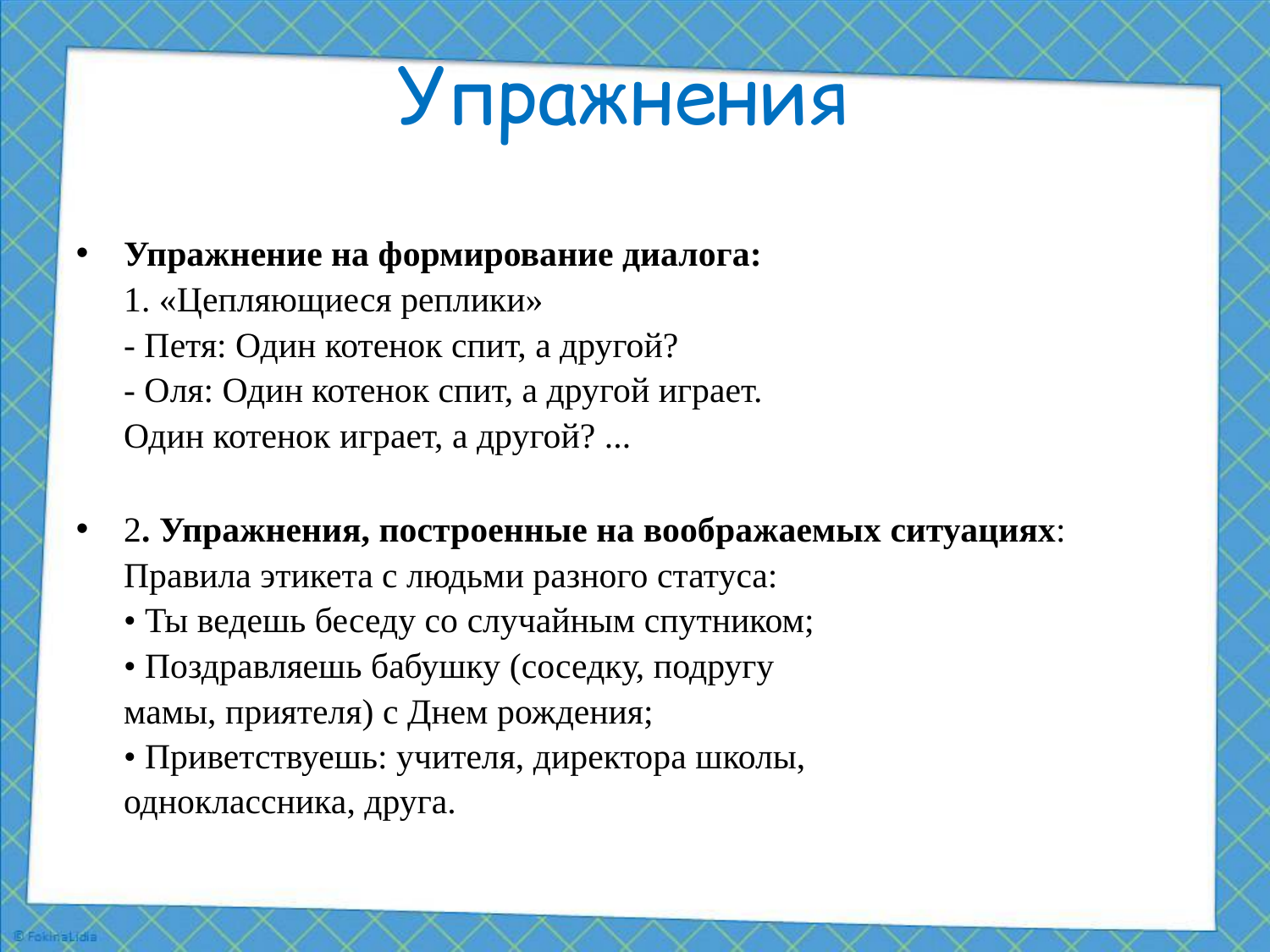

# Упражнения
Упражнение на формирование диалога:
1. «Цепляющиеся реплики»
- Петя: Один котенок спит, а другой?
- Оля: Один котенок спит, а другой играет.
Один котенок играет, а другой? ...
2. Упражнения, построенные на воображаемых ситуациях:
Правила этикета с людьми разного статуса:
• Ты ведешь беседу со случайным спутником;
• Поздравляешь бабушку (соседку, подругу
мамы, приятеля) с Днем рождения;
• Приветствуешь: учителя, директора школы,
одноклассника, друга.